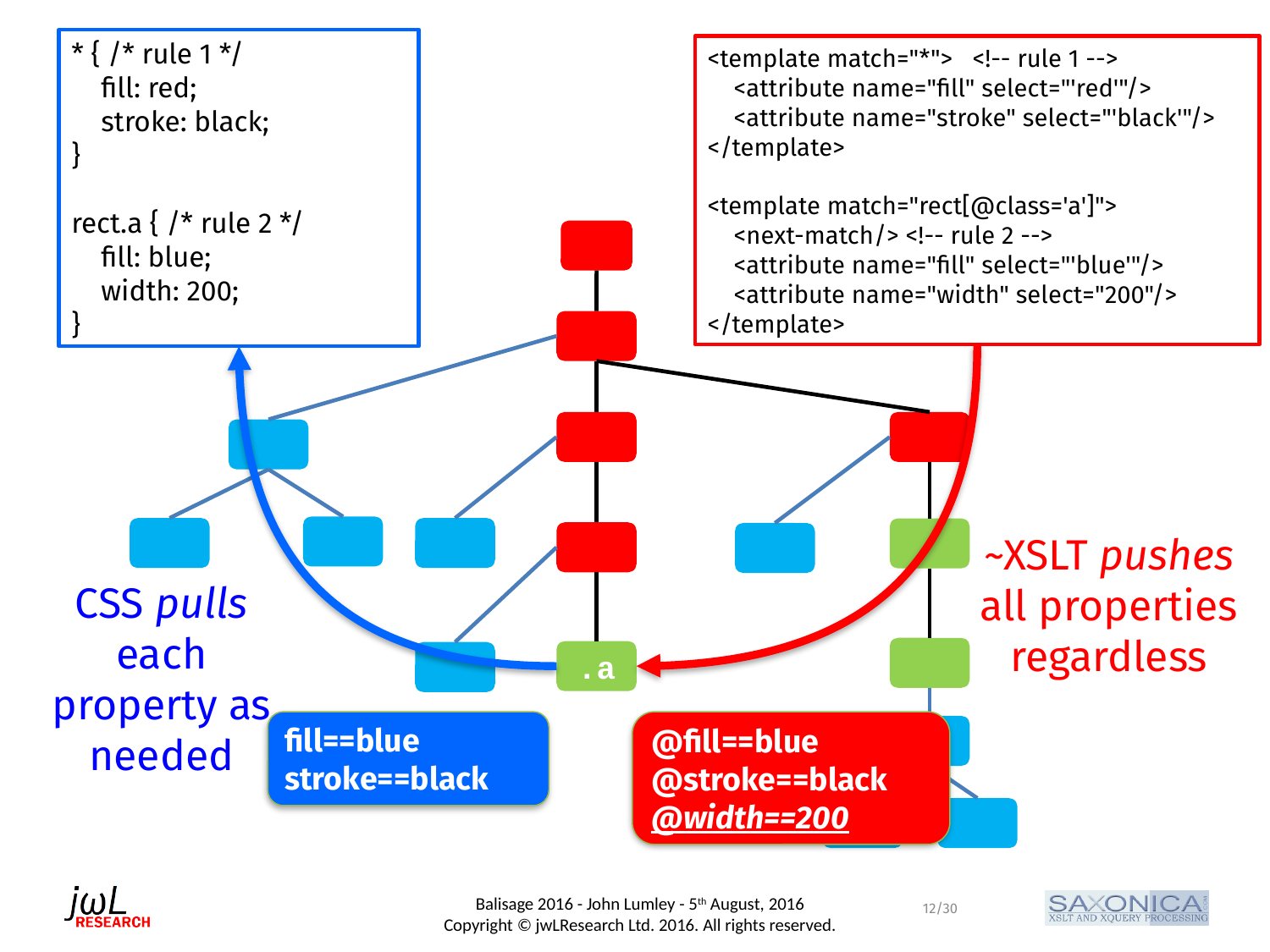

* { /* rule 1 */
    fill: red;
    stroke: black;
}

rect.a { /* rule 2 */
    fill: blue;
    width: 200;
}
<template match="*">   <!-- rule 1 -->
    <attribute name="fill" select="'red'"/>
    <attribute name="stroke" select="'black'"/>
</template>

<template match="rect[@class='a']">
    <next-match/> <!-- rule 2 -->
    <attribute name="fill" select="'blue'"/>
    <attribute name="width" select="200"/>
</template>

.a

~XSLT pushes all properties regardless
CSS pulls each property as needed
fill==blue
stroke==black
@fill==blue
@stroke==black
@width==200
12